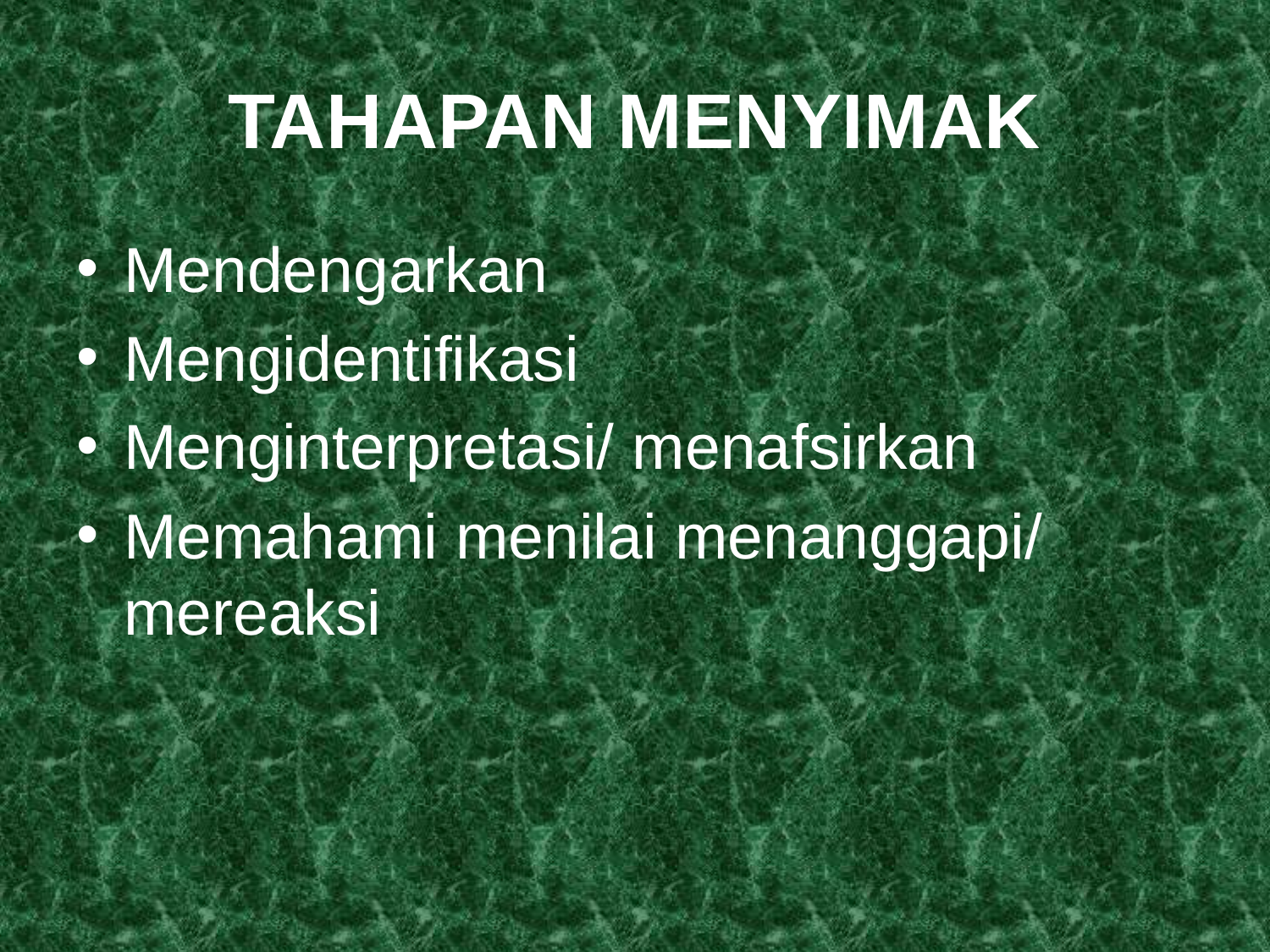

# TAHAPAN MENYIMAK
Mendengarkan
Mengidentifikasi
Menginterpretasi/ menafsirkan
Memahami menilai menanggapi/ mereaksi